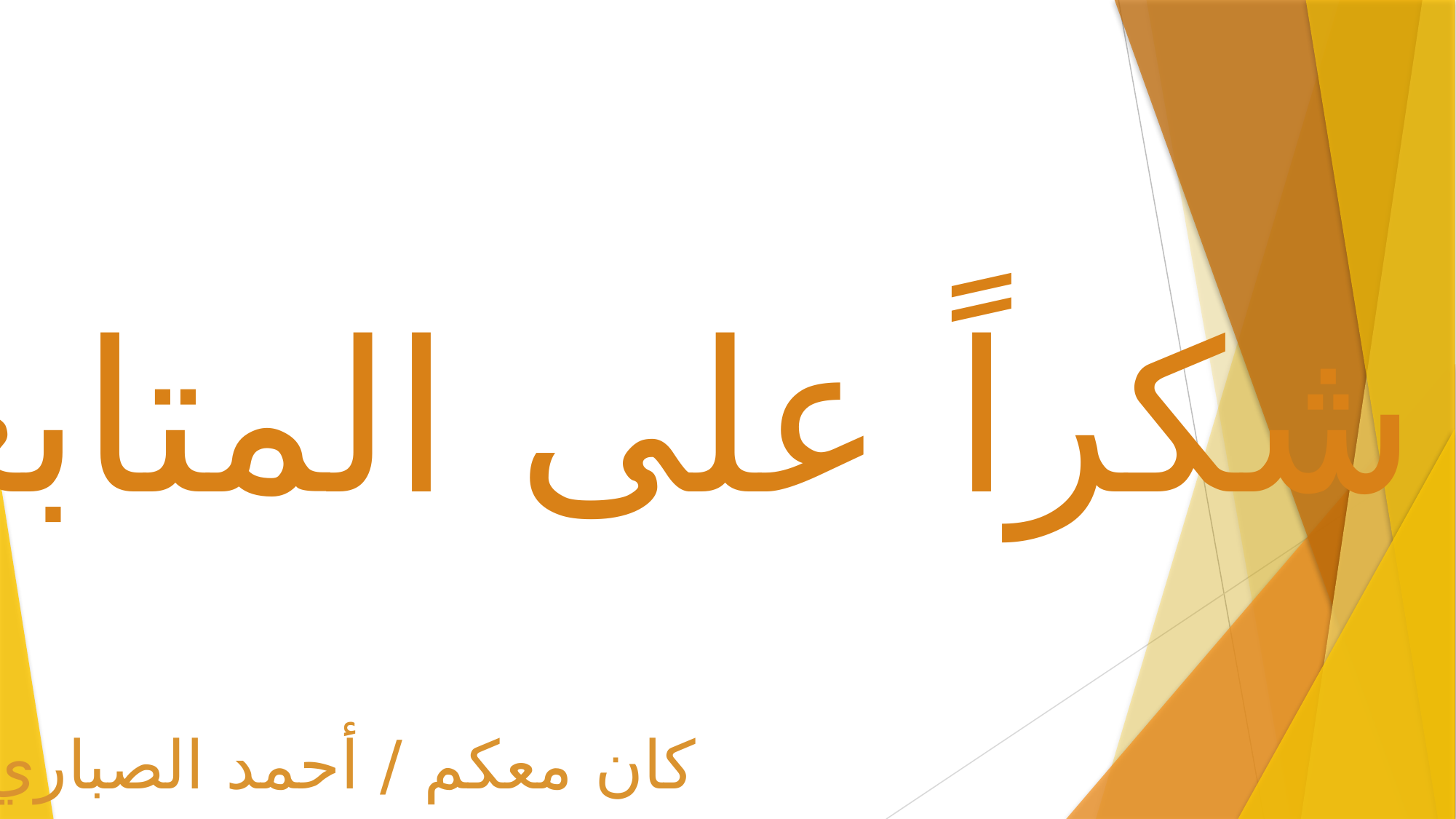

شكراً على المتابعة
كان معكم / أحمد الصباري